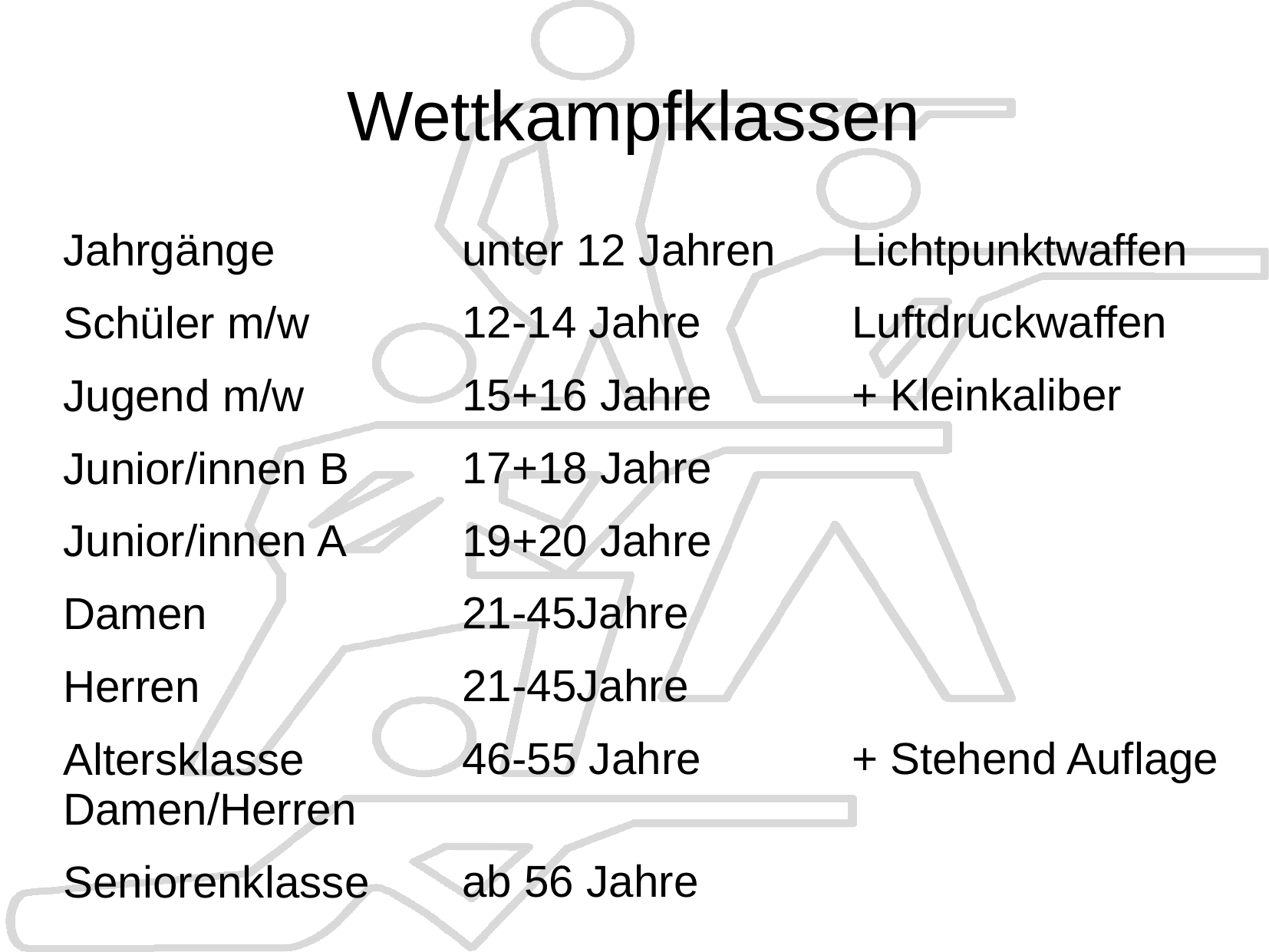

# Wettkampfklassen
unter 12 Jahren
12-14 Jahre
15+16 Jahre
17+18 Jahre
19+20 Jahre
21-45Jahre
21-45Jahre
46-55 Jahre
ab 56 Jahre
Lichtpunktwaffen
Luftdruckwaffen
+ Kleinkaliber

+ Stehend Auflage
Jahrgänge
Schüler m/w
Jugend m/w
Junior/innen B
Junior/innen A
Damen
Herren
Altersklasse Damen/Herren
Seniorenklasse